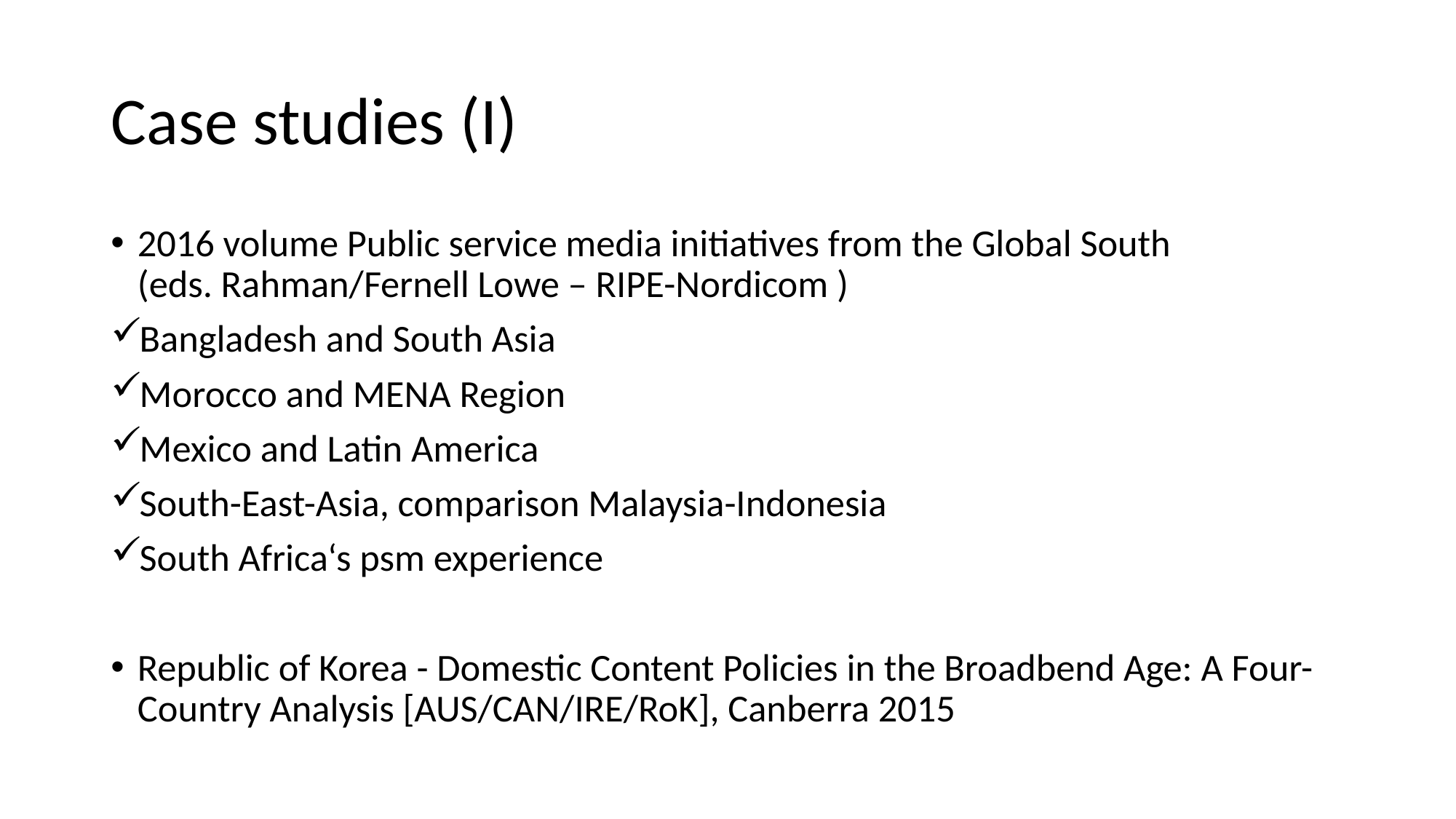

# Case studies (I)
2016 volume Public service media initiatives from the Global South
(eds. Rahman/Fernell Lowe – RIPE-Nordicom )
Bangladesh and South Asia
Morocco and MENA Region
Mexico and Latin America
South-East-Asia, comparison Malaysia-Indonesia
South Africa‘s psm experience

Republic of Korea - Domestic Content Policies in the Broadbend Age: A Four-Country Analysis [AUS/CAN/IRE/RoK], Canberra 2015